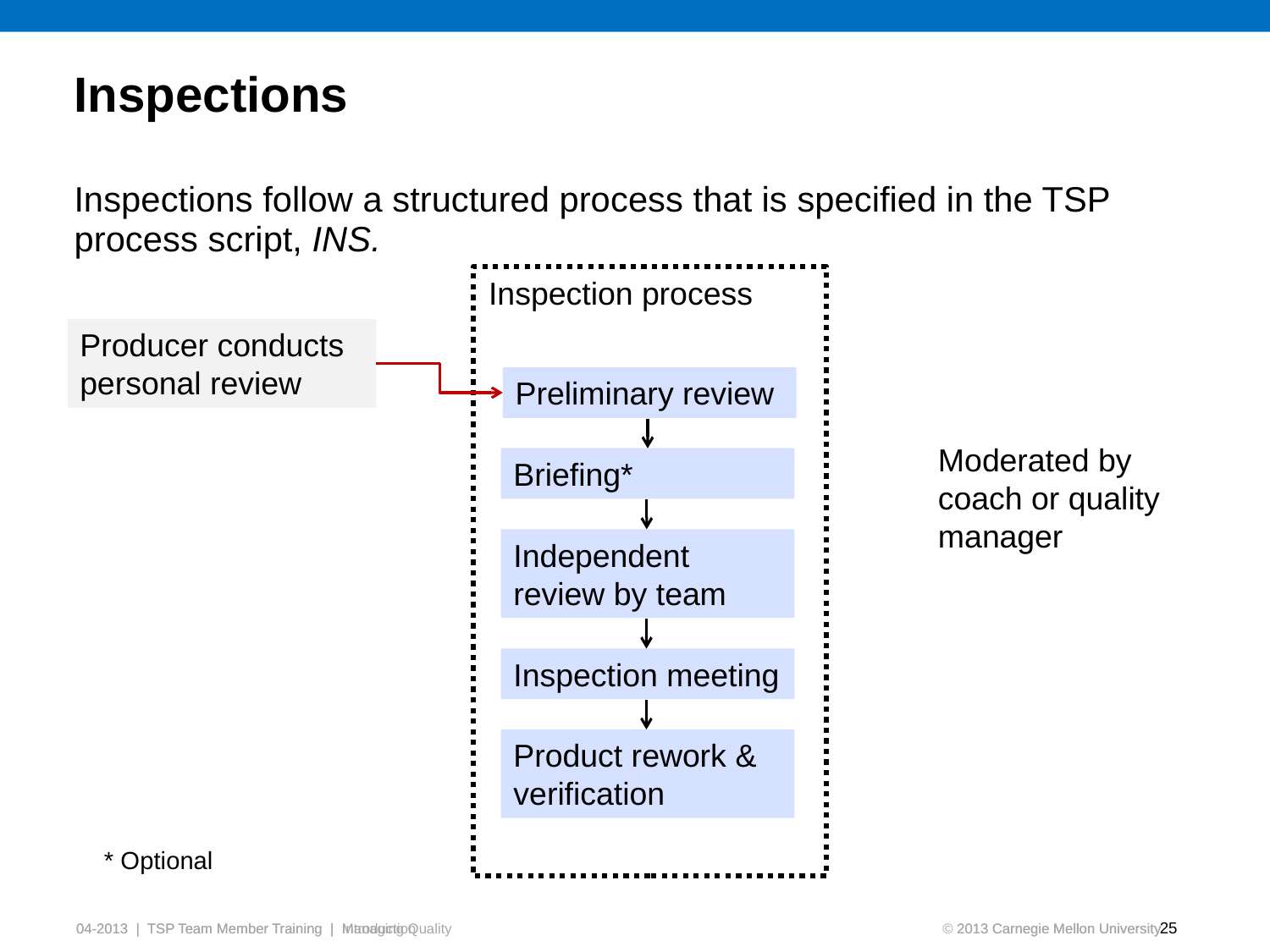

# Inspections
Inspections follow a structured process that is specified in the TSP process script, INS.

Inspection process
Producer conducts
personal review
Preliminary review
Moderated by
coach or quality
manager
Briefing*
Independent review by team
Inspection meeting
Product rework &
verification
* Optional